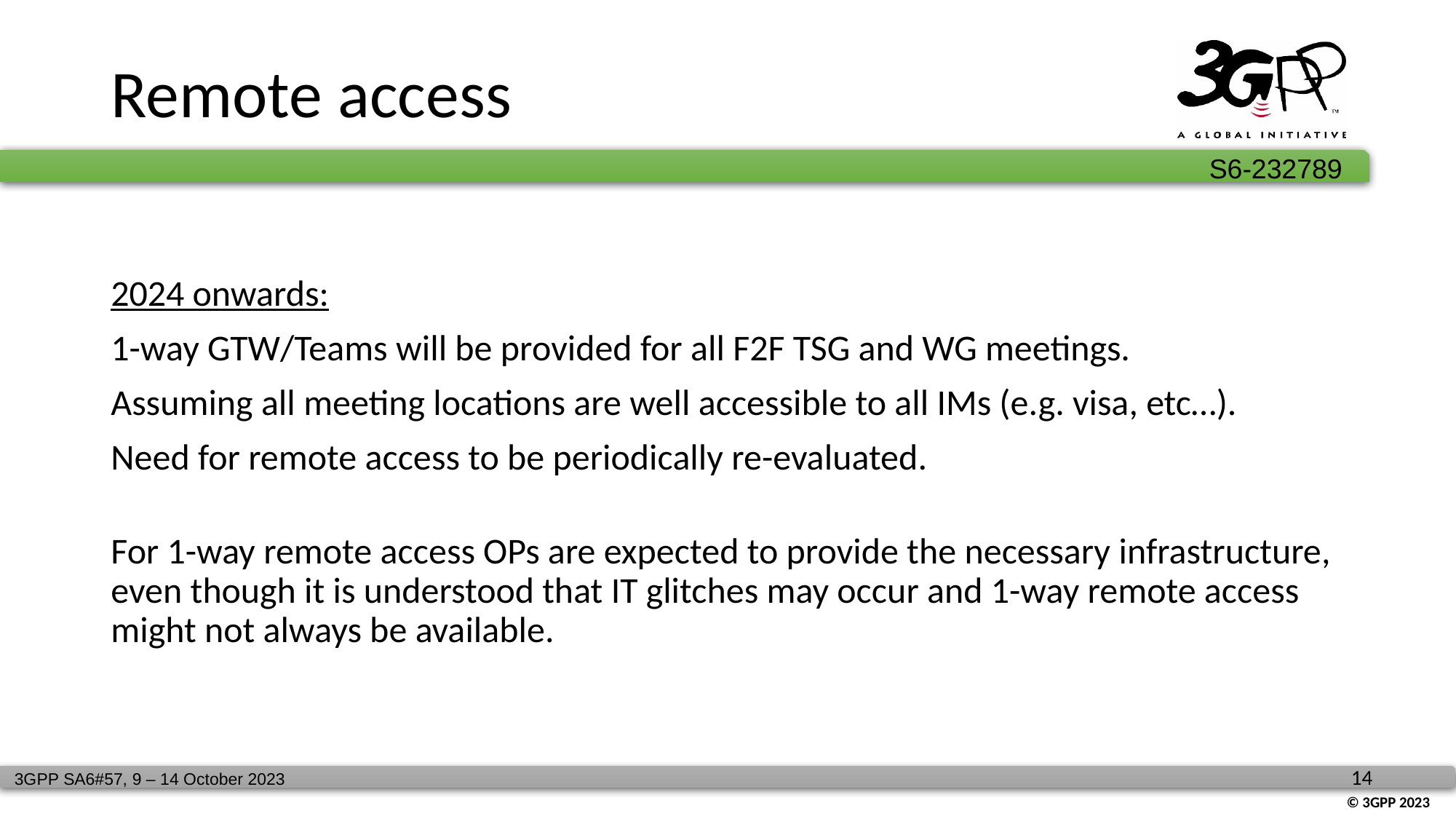

# Remote access

2024 onwards:
1-way GTW/Teams will be provided for all F2F TSG and WG meetings.
Assuming all meeting locations are well accessible to all IMs (e.g. visa, etc…).
Need for remote access to be periodically re-evaluated.
For 1-way remote access OPs are expected to provide the necessary infrastructure, even though it is understood that IT glitches may occur and 1-way remote access might not always be available.